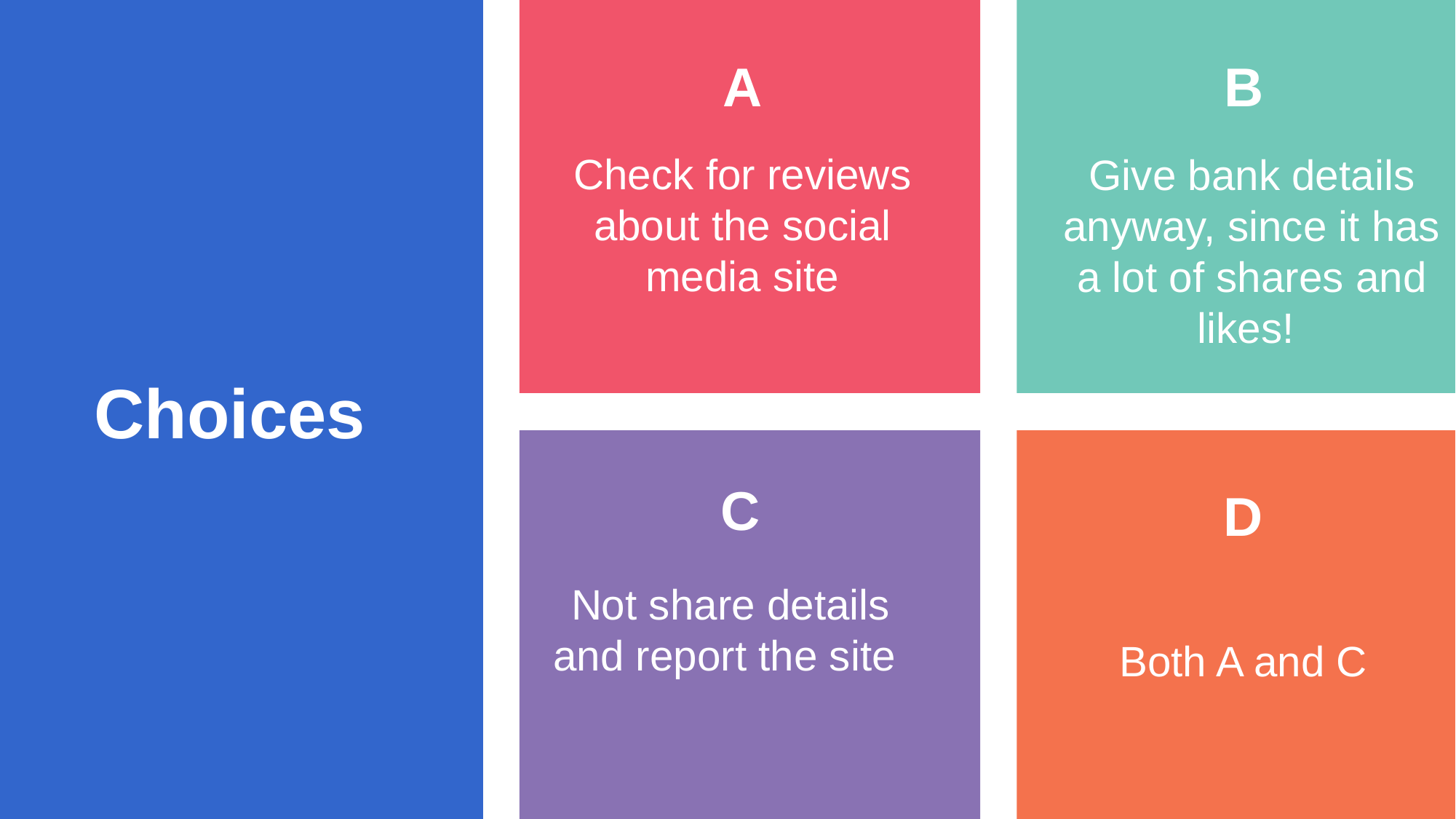

A
B
Check for reviews about the social media site
Give bank details anyway, since it has a lot of shares and likes!
Choices
C
D
Not share details and report the site
Both A and C